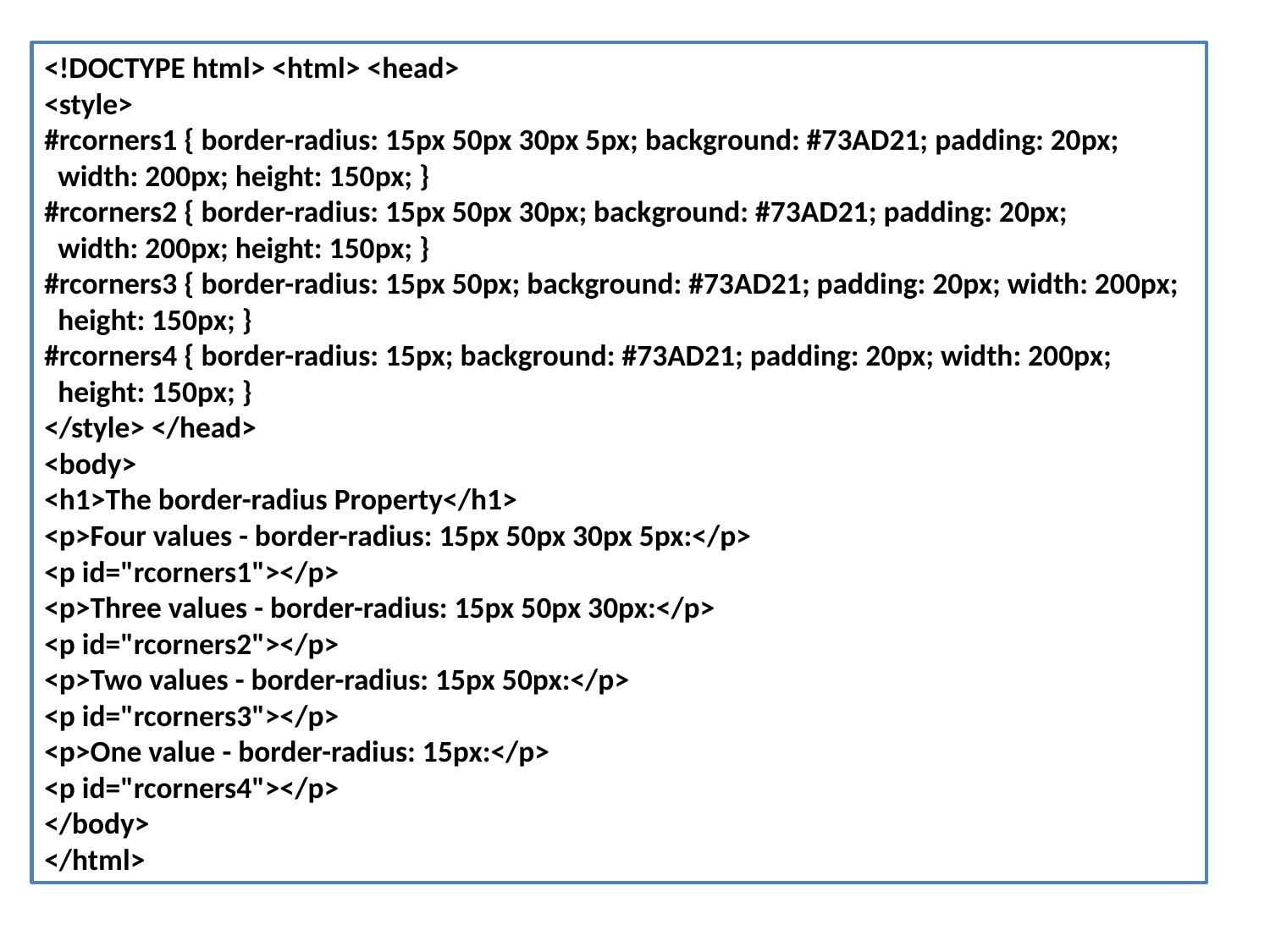

<!DOCTYPE html> <html> <head>
<style>
#rcorners1 { border-radius: 15px 50px 30px 5px; background: #73AD21; padding: 20px;
  width: 200px; height: 150px; }
#rcorners2 { border-radius: 15px 50px 30px; background: #73AD21; padding: 20px;
  width: 200px; height: 150px; }
#rcorners3 { border-radius: 15px 50px; background: #73AD21; padding: 20px; width: 200px;
  height: 150px; }
#rcorners4 { border-radius: 15px; background: #73AD21; padding: 20px; width: 200px;
  height: 150px; }
</style> </head>
<body>
<h1>The border-radius Property</h1>
<p>Four values - border-radius: 15px 50px 30px 5px:</p>
<p id="rcorners1"></p>
<p>Three values - border-radius: 15px 50px 30px:</p>
<p id="rcorners2"></p>
<p>Two values - border-radius: 15px 50px:</p>
<p id="rcorners3"></p>
<p>One value - border-radius: 15px:</p>
<p id="rcorners4"></p>
</body>
</html>